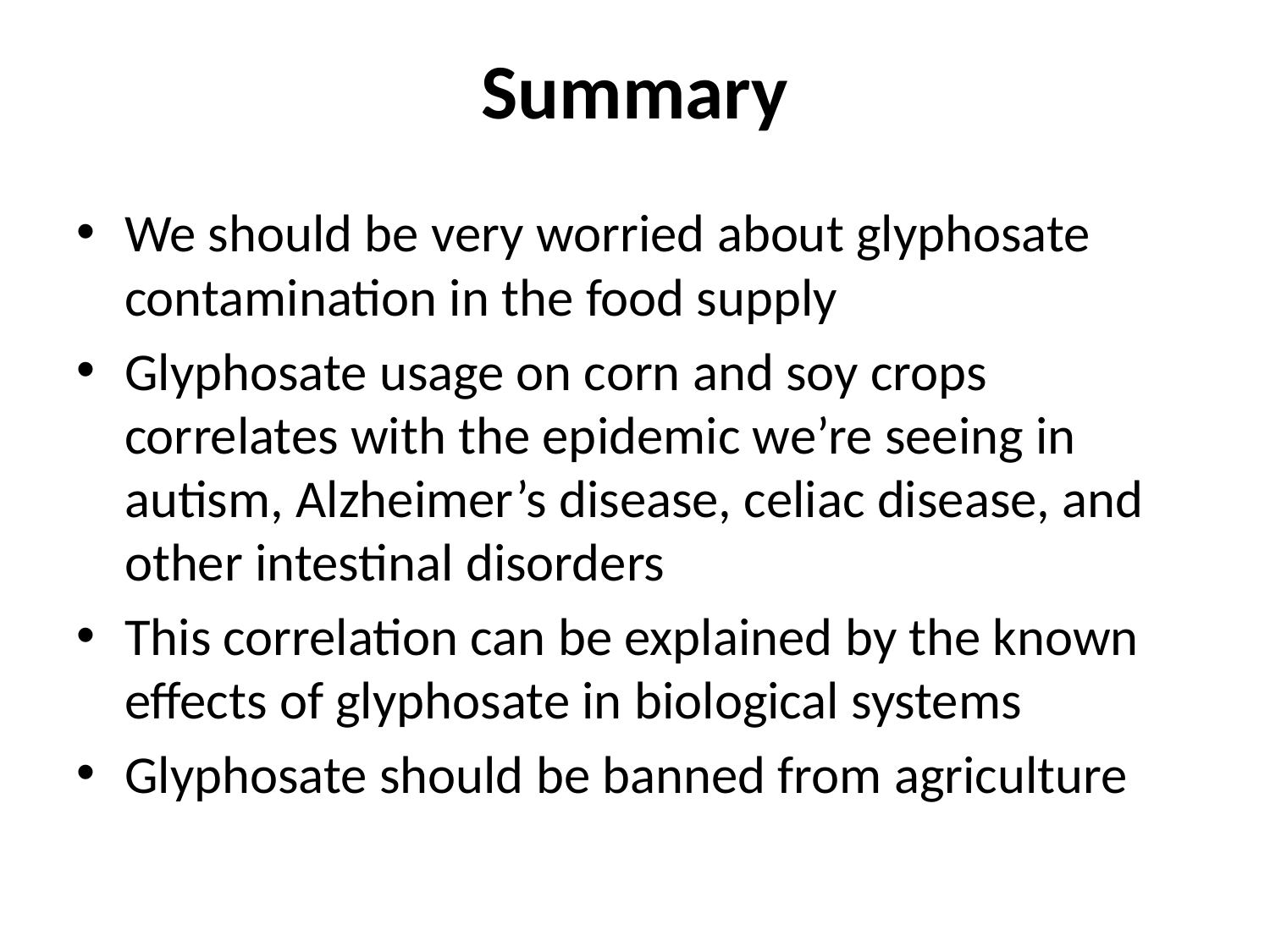

# Summary
We should be very worried about glyphosate contamination in the food supply
Glyphosate usage on corn and soy crops correlates with the epidemic we’re seeing in autism, Alzheimer’s disease, celiac disease, and other intestinal disorders
This correlation can be explained by the known effects of glyphosate in biological systems
Glyphosate should be banned from agriculture